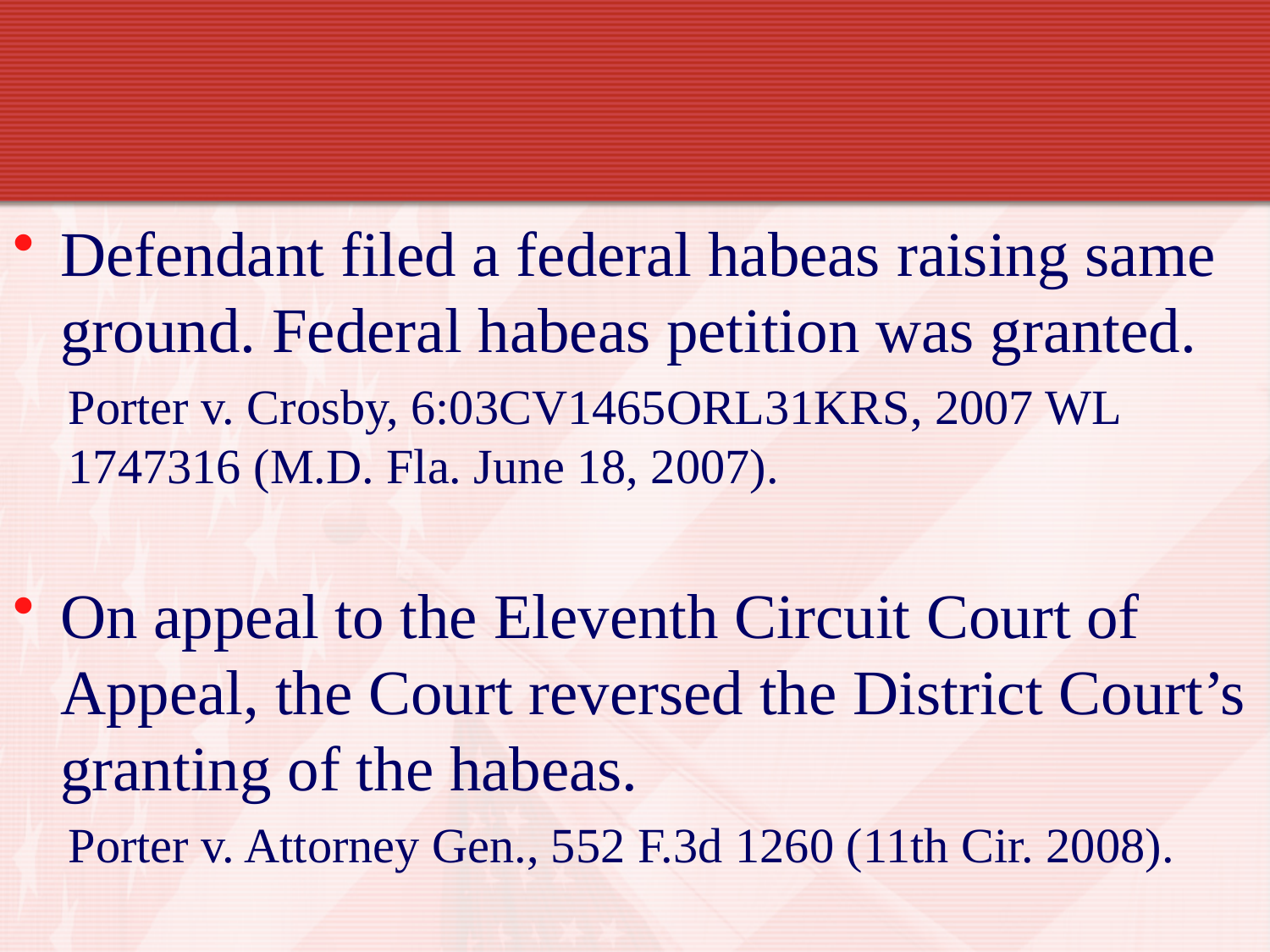

Defendant filed a federal habeas raising same ground. Federal habeas petition was granted.
Porter v. Crosby, 6:03CV1465ORL31KRS, 2007 WL 1747316 (M.D. Fla. June 18, 2007).

On appeal to the Eleventh Circuit Court of Appeal, the Court reversed the District Court’s granting of the habeas.
Porter v. Attorney Gen., 552 F.3d 1260 (11th Cir. 2008).